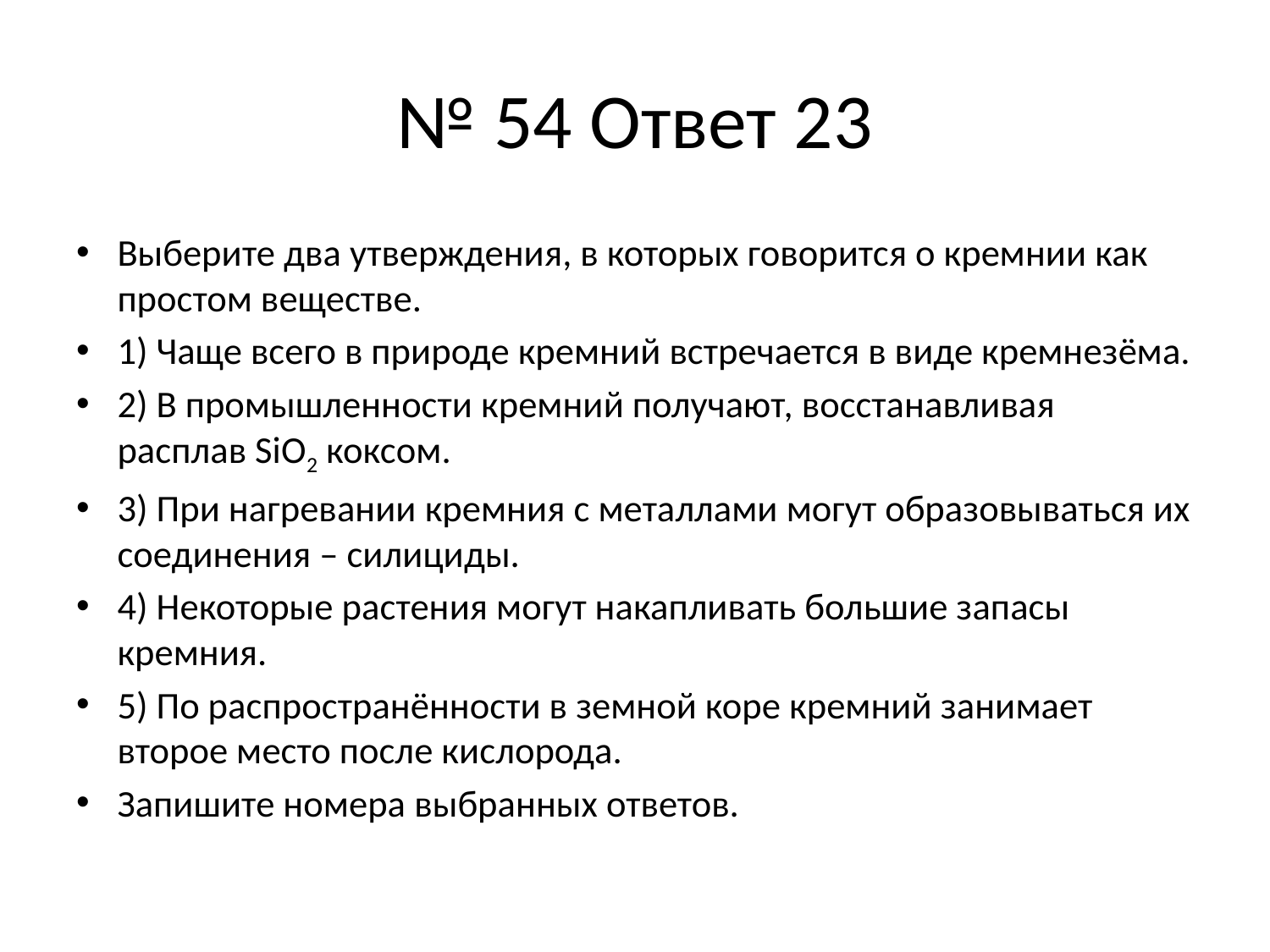

# № 54 Ответ 23
Выберите два утверждения, в которых говорится о кремнии как простом веществе.
1) Чаще всего в природе кремний встречается в виде кремнезёма.
2) В промышленности кремний получают, восстанавливая расплав SiO2 коксом.
3) При нагревании кремния с металлами могут образовываться их соединения – силициды.
4) Некоторые растения могут накапливать большие запасы кремния.
5) По распространённости в земной коре кремний занимает второе место после кислорода.
Запишите номера выбранных ответов.